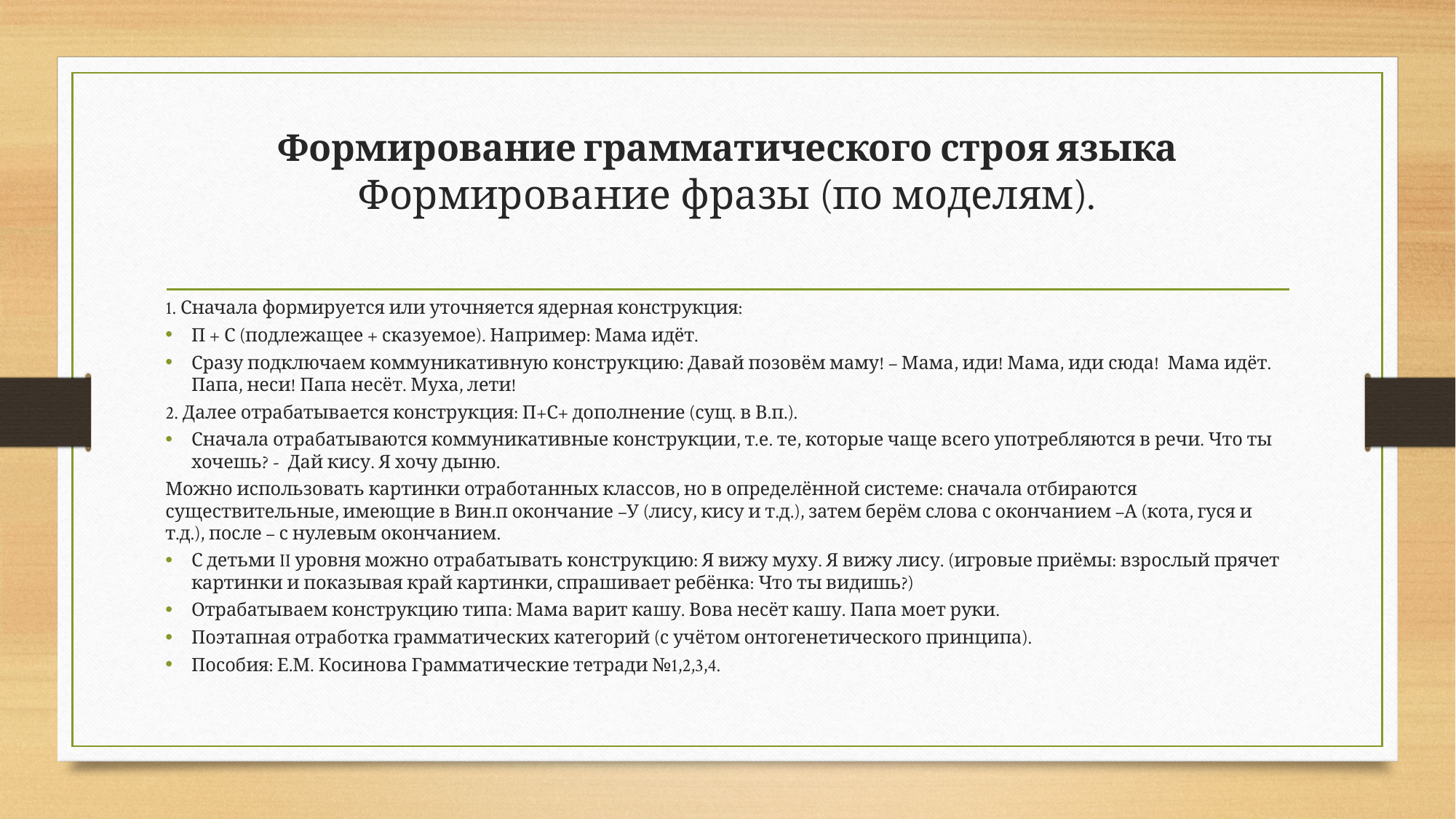

# Формирование грамматического строя языка Формирование фразы (по моделям).
1. Сначала формируется или уточняется ядерная конструкция:
П + С (подлежащее + сказуемое). Например: Мама идёт.
Сразу подключаем коммуникативную конструкцию: Давай позовём маму! – Мама, иди! Мама, иди сюда!  Мама идёт. Папа, неси! Папа несёт. Муха, лети!
2. Далее отрабатывается конструкция: П+С+ дополнение (сущ. в В.п.).
Сначала отрабатываются коммуникативные конструкции, т.е. те, которые чаще всего употребляются в речи. Что ты хочешь? -  Дай кису. Я хочу дыню.
Можно использовать картинки отработанных классов, но в определённой системе: сначала отбираются существительные, имеющие в Вин.п окончание –У (лису, кису и т.д.), затем берём слова с окончанием –А (кота, гуся и т.д.), после – с нулевым окончанием.
С детьми II уровня можно отрабатывать конструкцию: Я вижу муху. Я вижу лису. (игровые приёмы: взрослый прячет картинки и показывая край картинки, спрашивает ребёнка: Что ты видишь?)
Отрабатываем конструкцию типа: Мама варит кашу. Вова несёт кашу. Папа моет руки.
Поэтапная отработка грамматических категорий (с учётом онтогенетического принципа).
Пособия: Е.М. Косинова Грамматические тетради №1,2,3,4.